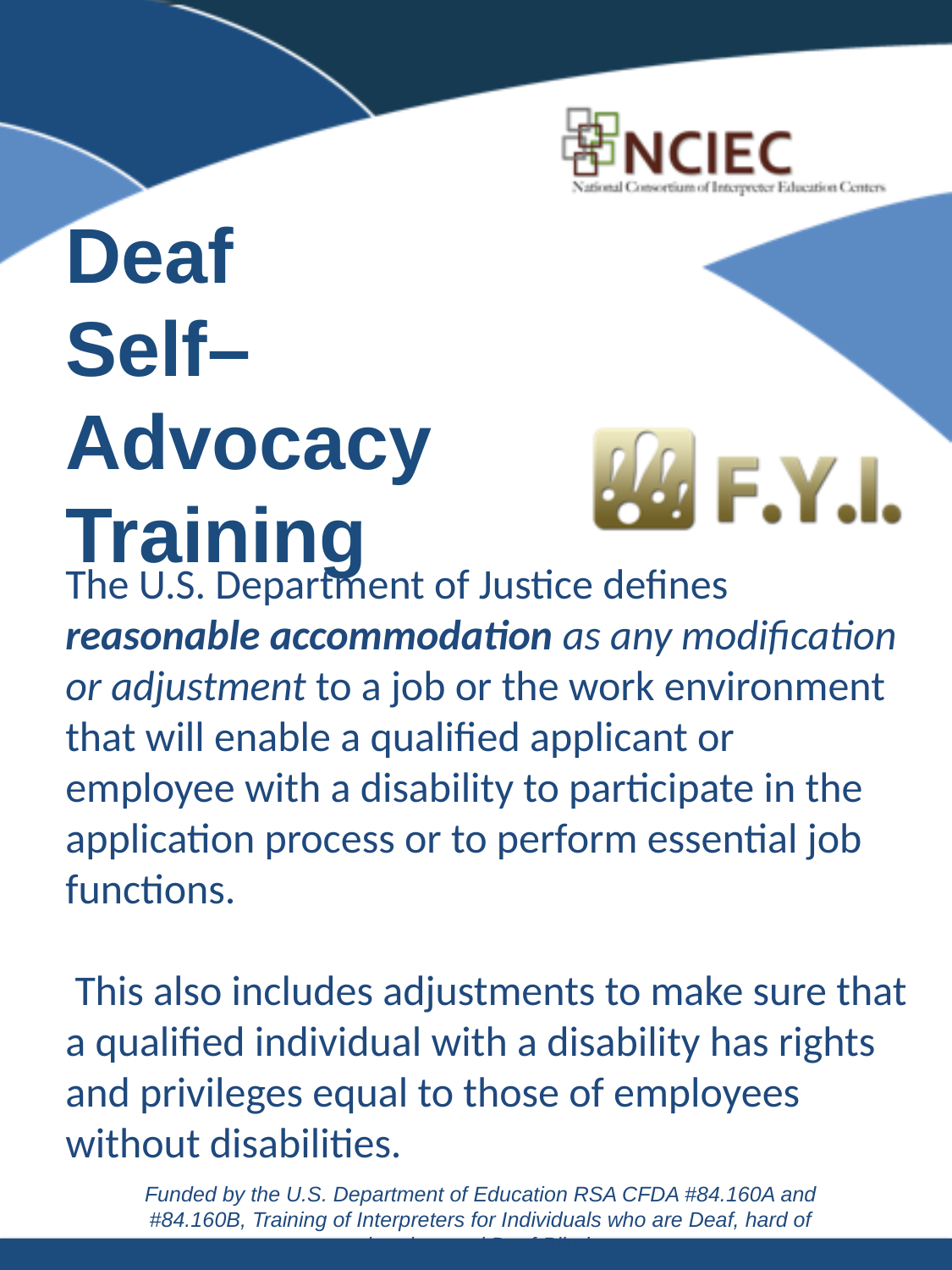

# Deaf Self–Advocacy Training
The U.S. Department of Justice defines reasonable accommodation as any modification or adjustment to a job or the work environment that will enable a qualified applicant or employee with a disability to participate in the application process or to perform essential job functions.

 This also includes adjustments to make sure that a qualified individual with a disability has rights and privileges equal to those of employees without disabilities.
Funded by the U.S. Department of Education RSA CFDA #84.160A and #84.160B, Training of Interpreters for Individuals who are Deaf, hard of hearing, and Deaf-Blind.